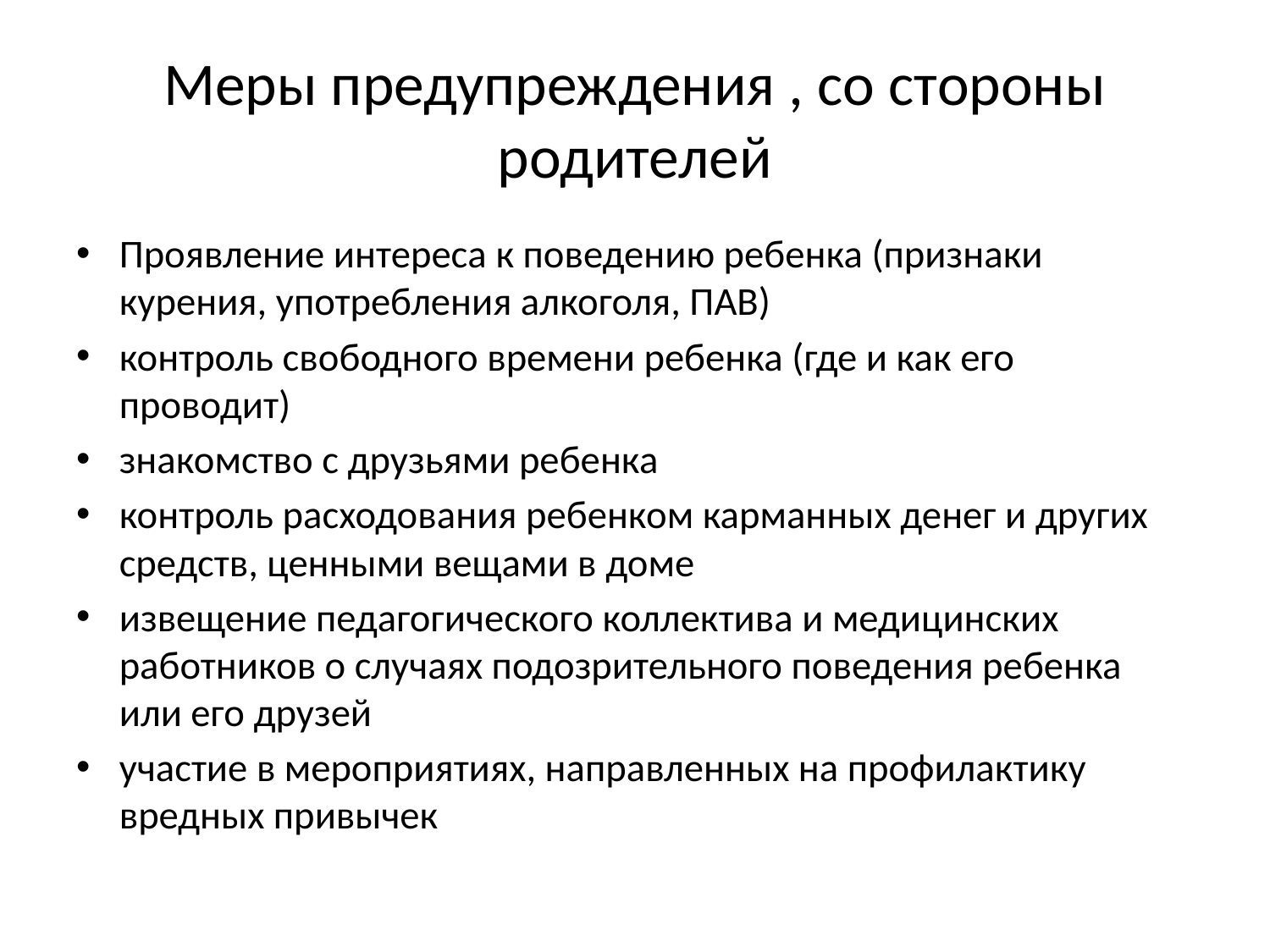

# Меры предупреждения , со стороны родителей
Проявление интереса к поведению ребенка (признаки курения, употребления алкоголя, ПАВ)
контроль свободного времени ребенка (где и как его проводит)
знакомство с друзьями ребенка
контроль расходования ребенком карманных денег и других средств, ценными вещами в доме
извещение педагогического коллектива и медицинских работников о случаях подозрительного поведения ребенка или его друзей
участие в мероприятиях, направленных на профилактику вредных привычек